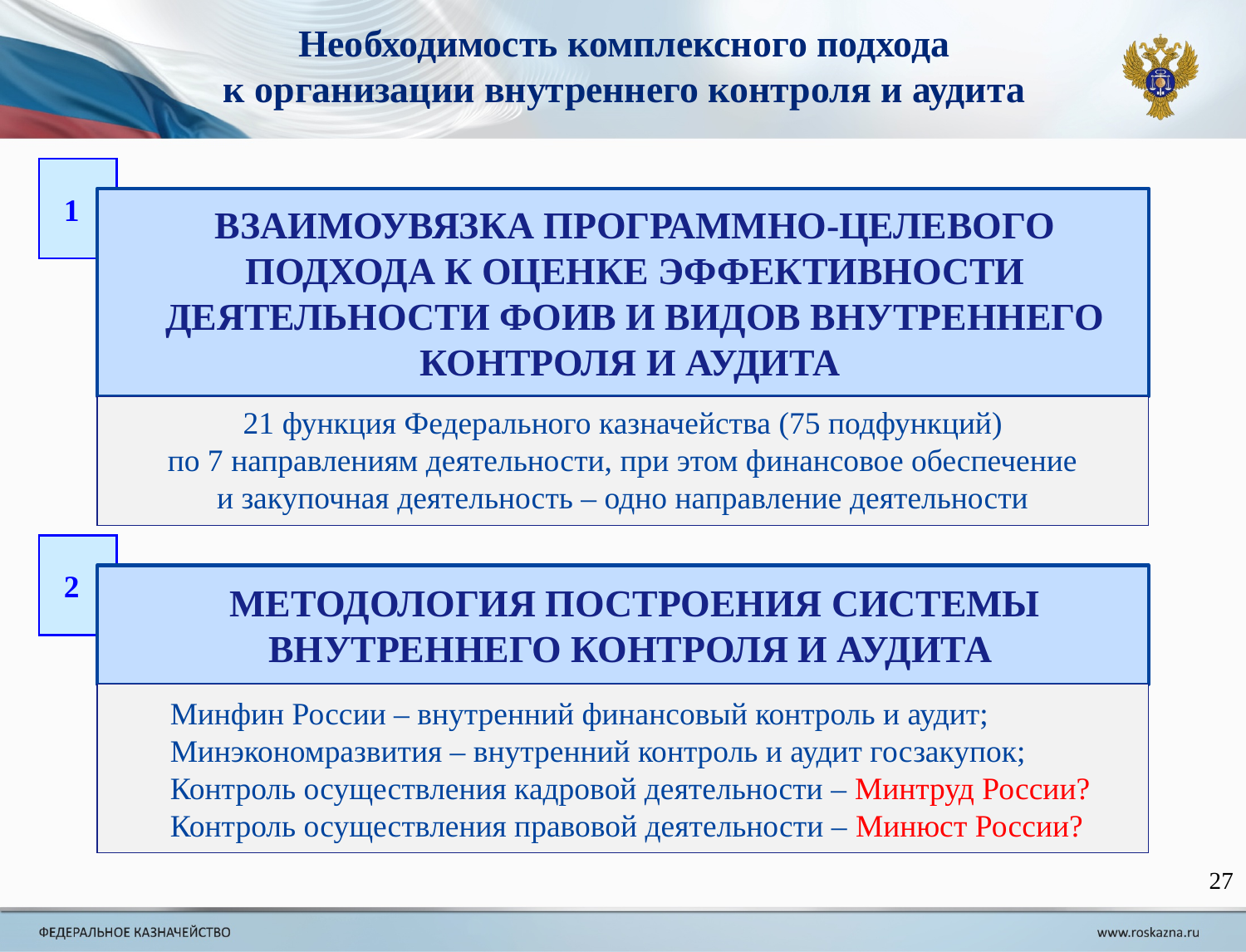

Необходимость комплексного подхода
к организации внутреннего контроля и аудита
1
ВЗАИМОУВЯЗКА ПРОГРАММНО-ЦЕЛЕВОГО ПОДХОДА К ОЦЕНКЕ ЭФФЕКТИВНОСТИ ДЕЯТЕЛЬНОСТИ ФОИВ И ВИДОВ ВНУТРЕННЕГО КОНТРОЛЯ И АУДИТА

21 функция Федерального казначейства (75 подфункций)
по 7 направлениям деятельности, при этом финансовое обеспечение
и закупочная деятельность – одно направление деятельности
2
МЕТОДОЛОГИЯ ПОСТРОЕНИЯ СИСТЕМЫ ВНУТРЕННЕГО КОНТРОЛЯ И АУДИТА
Минфин России – внутренний финансовый контроль и аудит;
Минэкономразвития – внутренний контроль и аудит госзакупок;
Контроль осуществления кадровой деятельности – Минтруд России?
Контроль осуществления правовой деятельности – Минюст России?
27